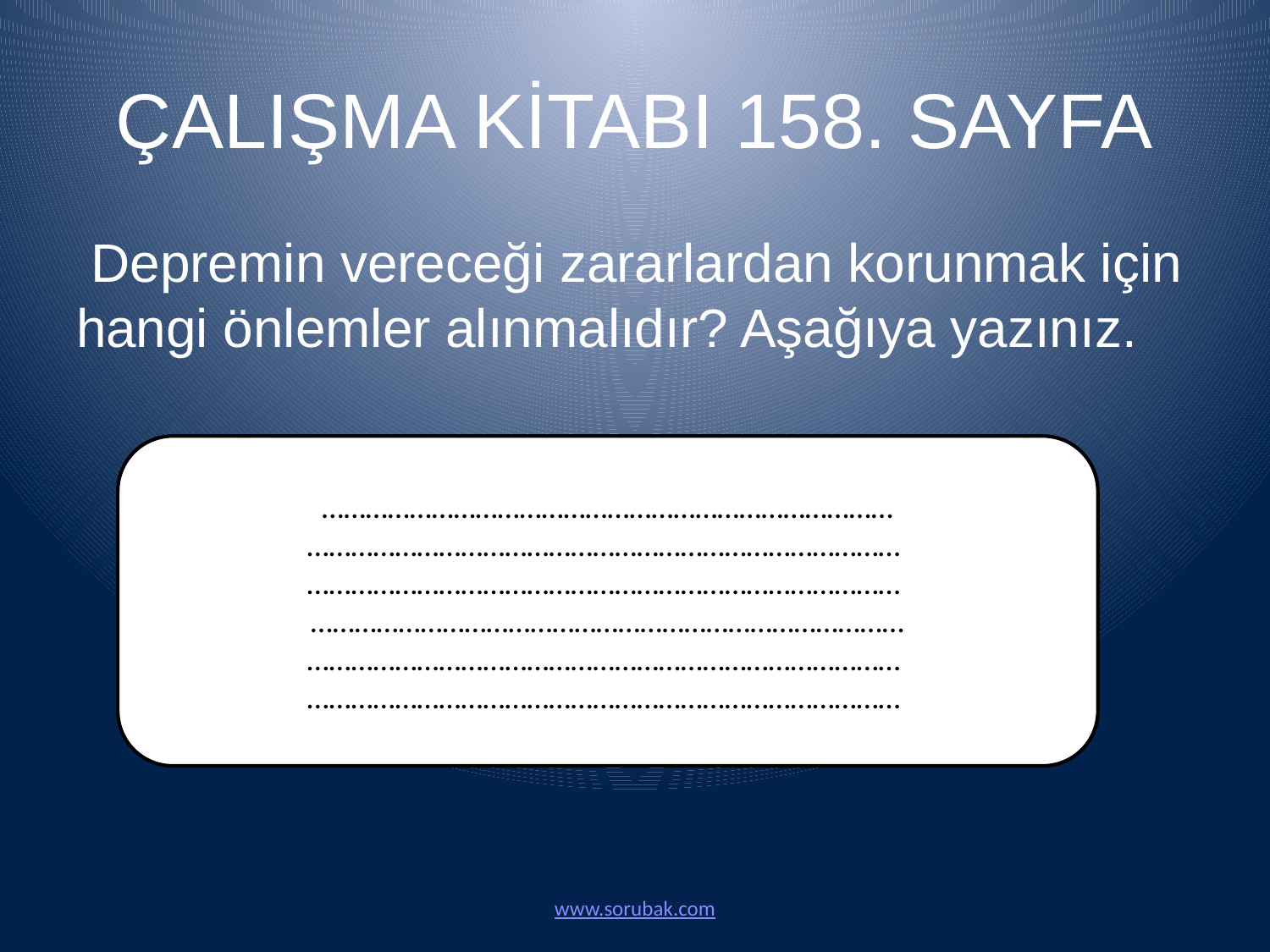

# ÇALIŞMA KİTABI 158. SAYFA
 Depremin vereceği zararlardan korunmak için hangi önlemler alınmalıdır? Aşağıya yazınız.
……………………………………………………………………
………………………………………………………………………
………………………………………………………………………
………………………………………………………………………
………………………………………………………………………
………………………………………………………………………
www.sorubak.com